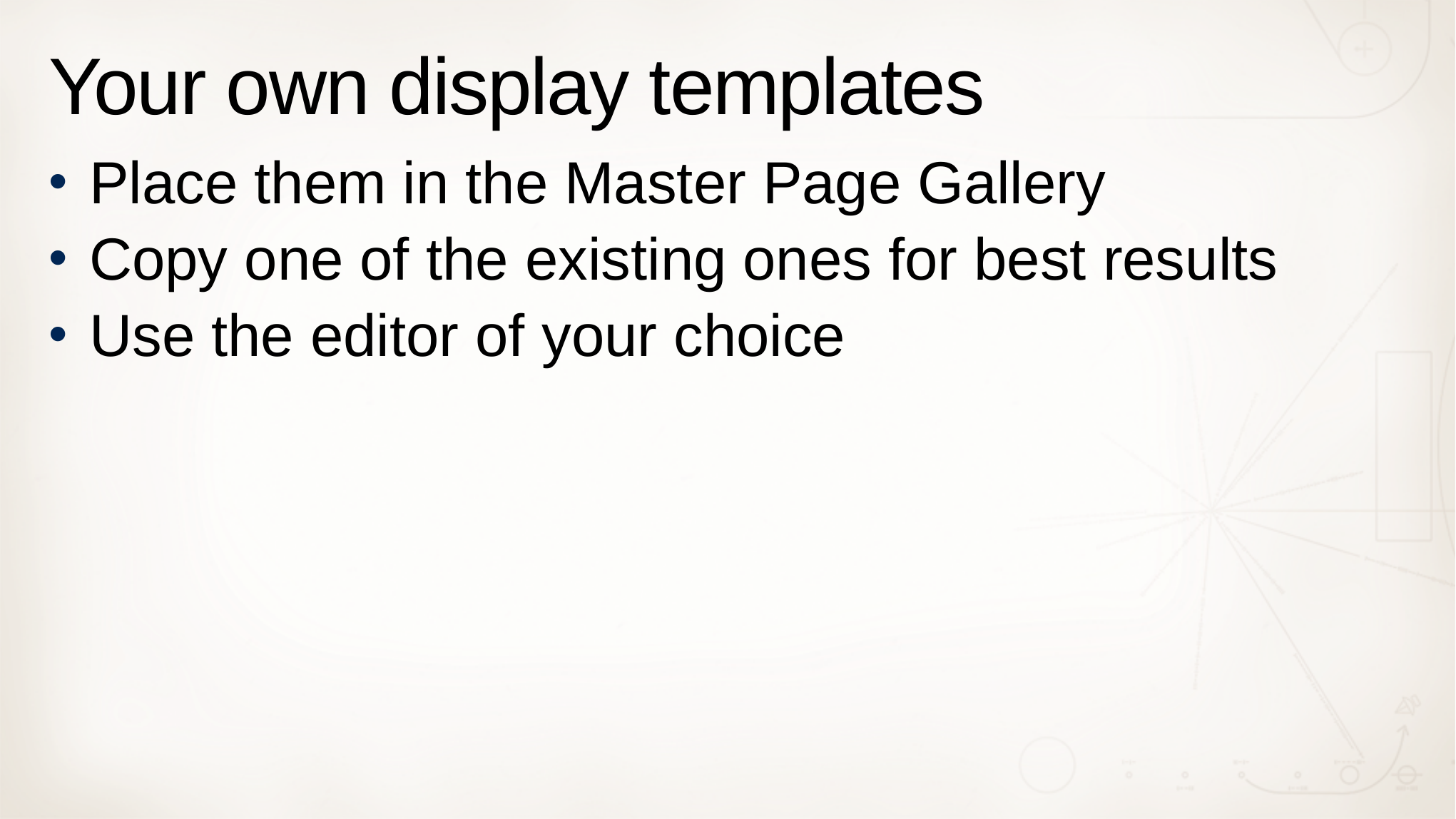

# Your own display templates
Place them in the Master Page Gallery
Copy one of the existing ones for best results
Use the editor of your choice